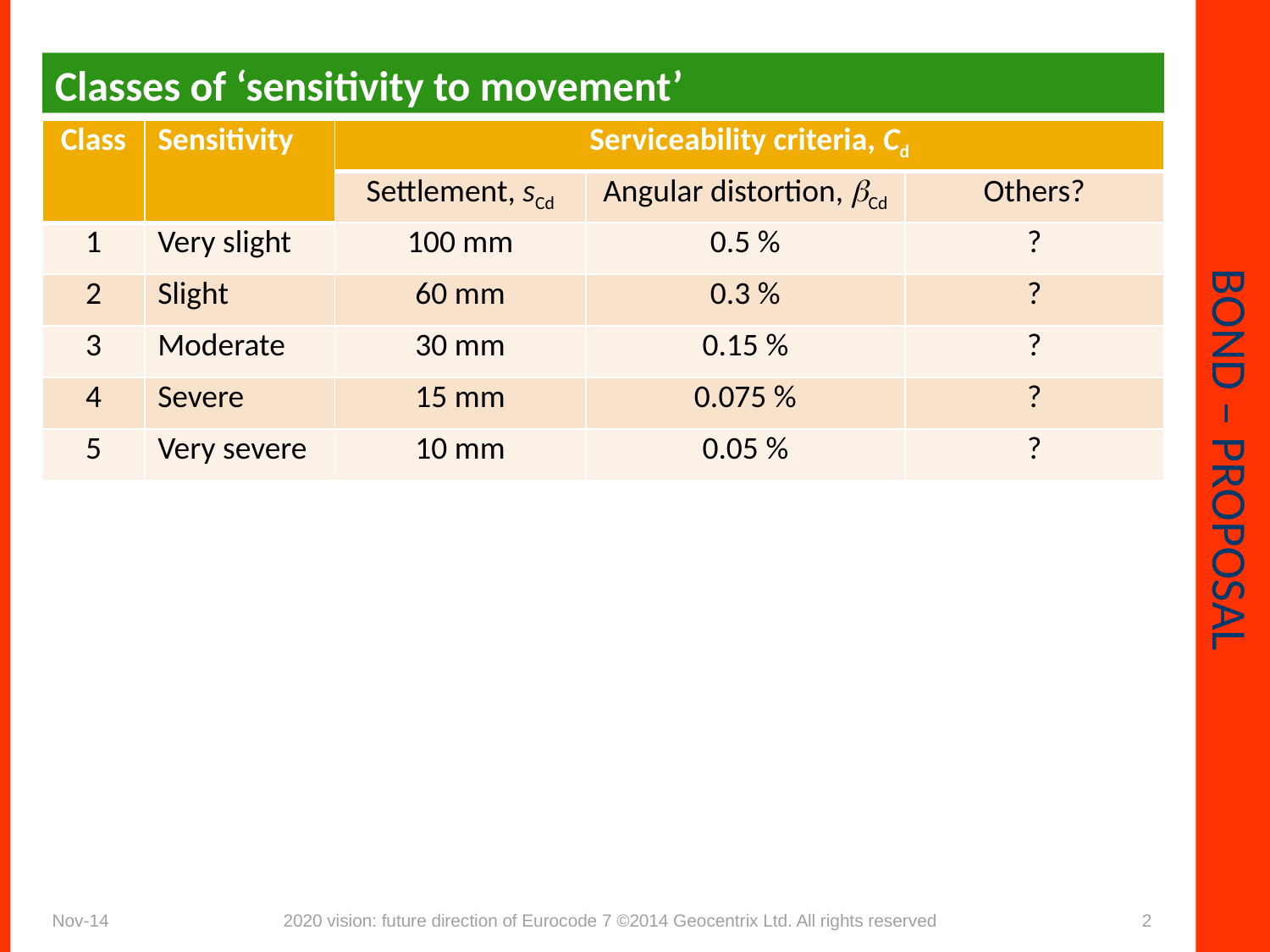

Classes of ‘sensitivity to movement’
# Bond – proposal
| Class | Sensitivity | Serviceability criteria, Cd |  |  |
| --- | --- | --- | --- | --- |
|  |  | Settlement, sCd | Angular distortion, βCd | Others? |
| 1 | Very slight | 100 mm | 0.5 % | ? |
| 2 | Slight | 60 mm | 0.3 % | ? |
| 3 | Moderate | 30 mm | 0.15 % | ? |
| 4 | Severe | 15 mm | 0.075 % | ? |
| 5 | Very severe | 10 mm | 0.05 % | ? |
Nov-14
2020 vision: future direction of Eurocode 7 ©2014 Geocentrix Ltd. All rights reserved
2